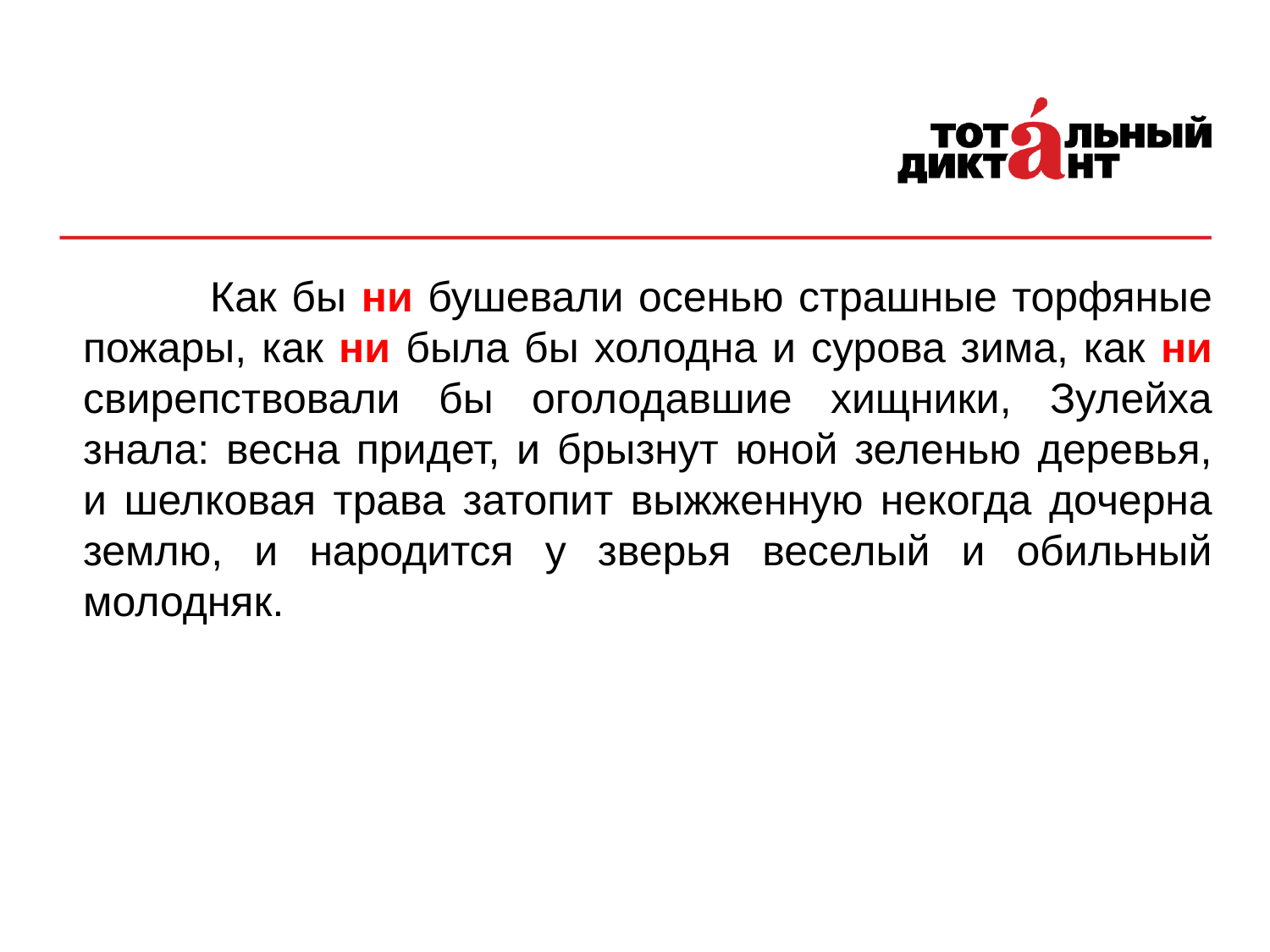

Как бы ни бушевали осенью страшные торфяные пожары, как ни была бы холодна и сурова зима, как ни свирепствовали бы оголодавшие хищники, Зулейха знала: весна придет, и брызнут юной зеленью деревья, и шелковая трава затопит выжженную некогда дочерна землю, и народится у зверья веселый и обильный молодняк.